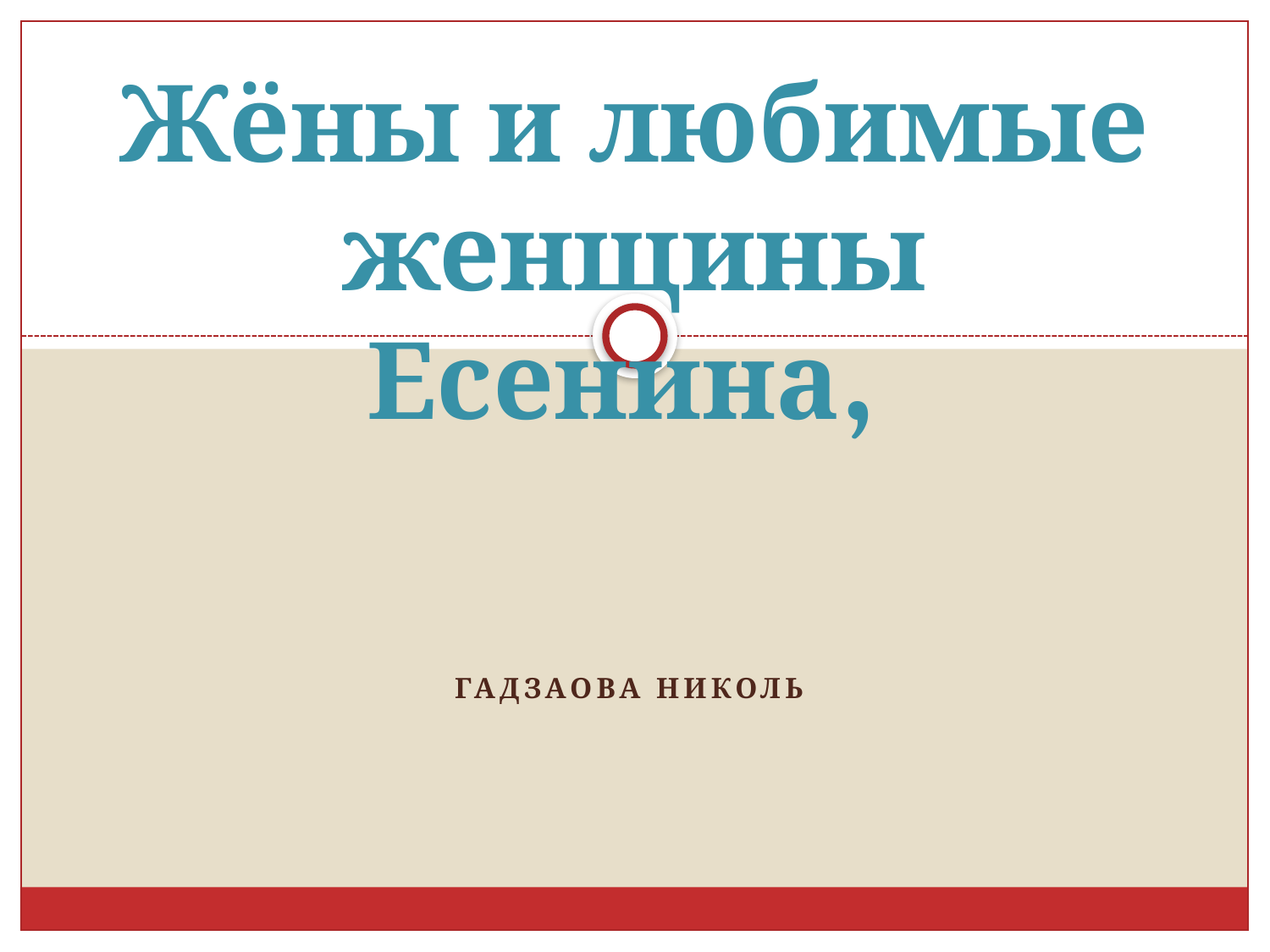

# Жёны и любимые женщины Есенина,
Гадзаова николь